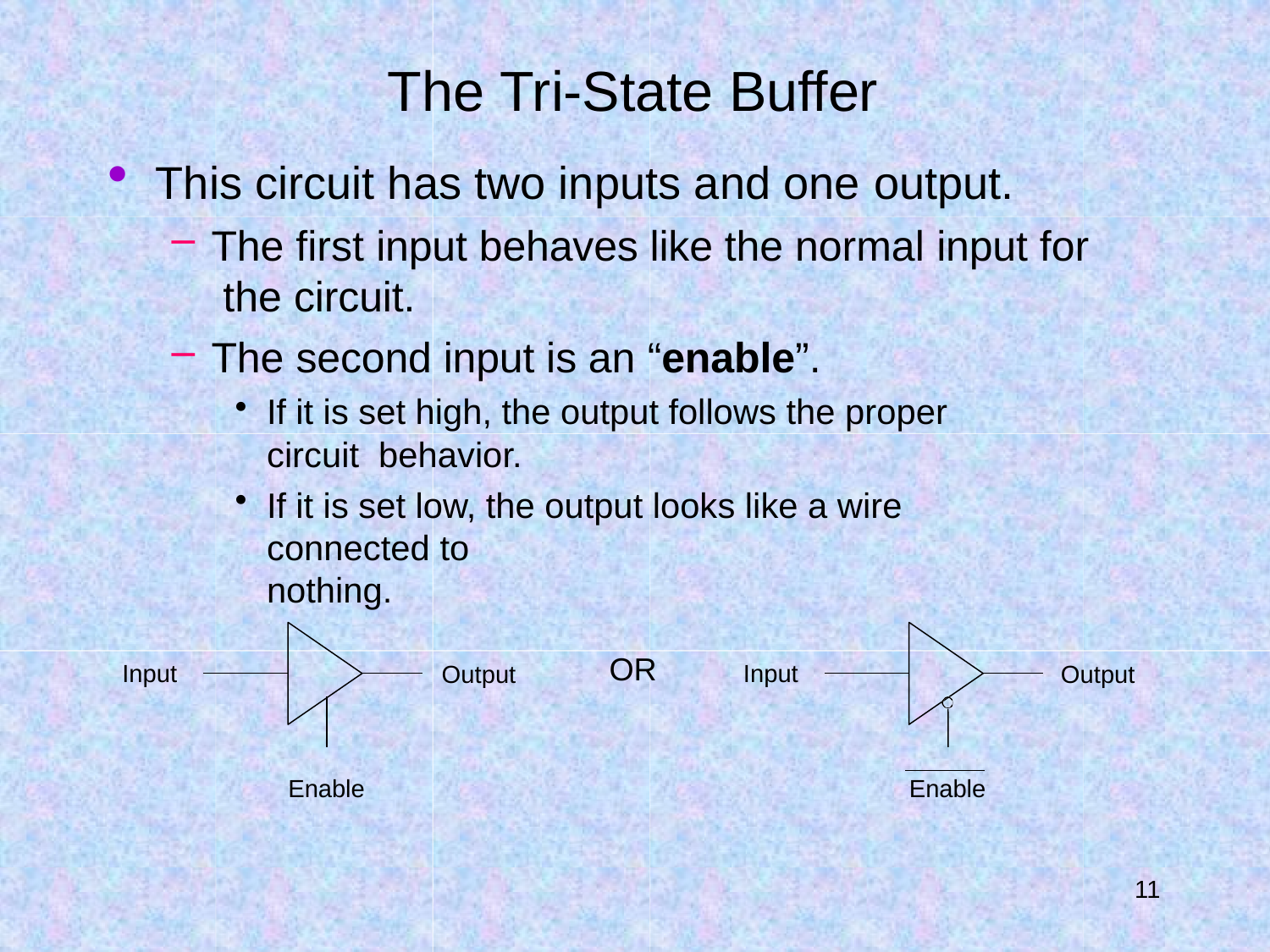

# The Tri-State Buffer
This circuit has two inputs and one output.
The first input behaves like the normal input for  the circuit.
The second input is an “enable”.
If it is set high, the output follows the proper circuit  behavior.
If it is set low, the output looks like a wire connected to
nothing.

OR
Input
Input
Output
Output

Enable
Enable
11